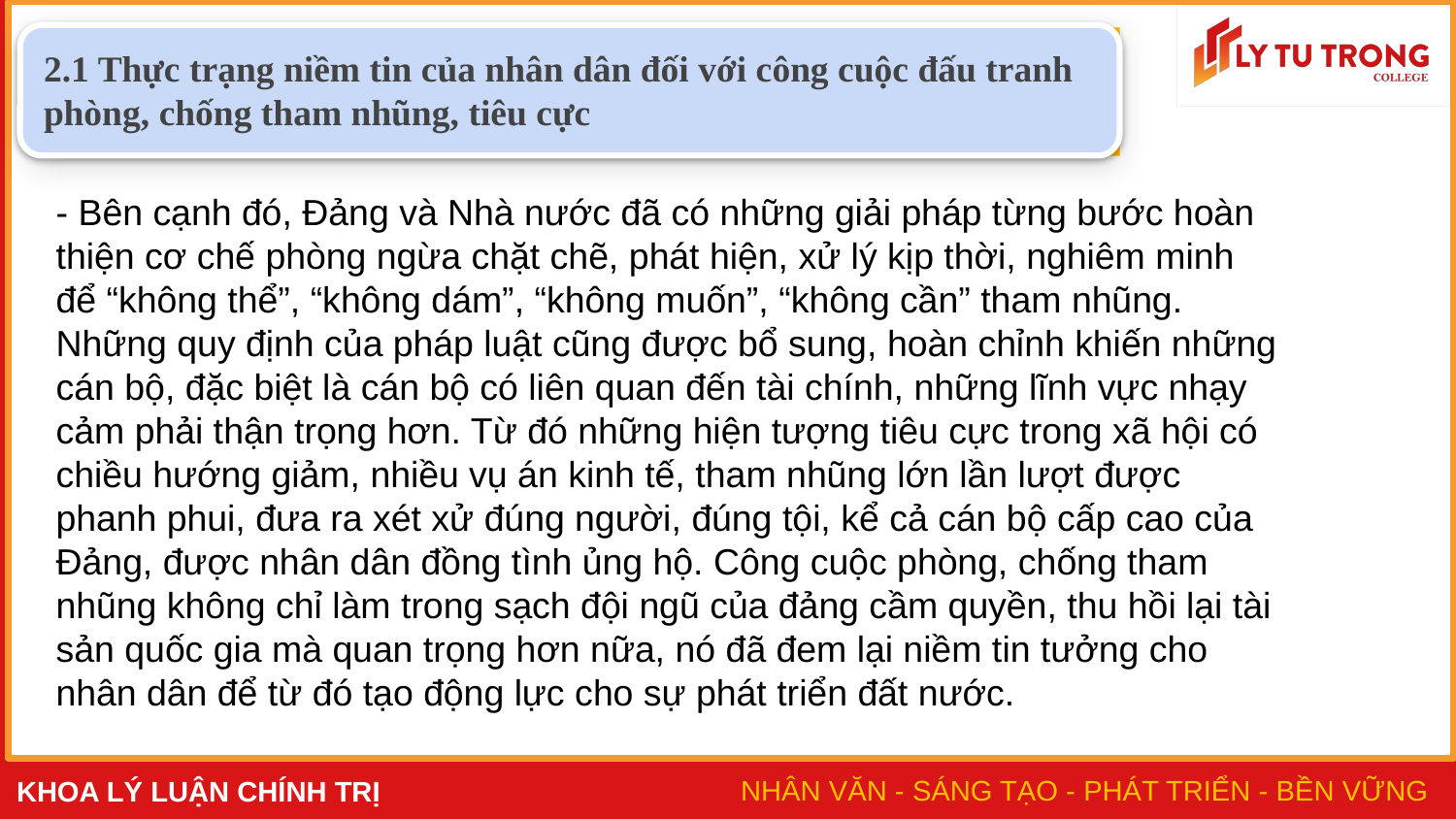

#
2.1 Thực trạng niềm tin của nhân dân đối với công cuộc đấu tranh phòng, chống tham nhũng, tiêu cực
- Bên cạnh đó, Đảng và Nhà nước đã có những giải pháp từng bước hoàn thiện cơ chế phòng ngừa chặt chẽ, phát hiện, xử lý kịp thời, nghiêm minh để “không thể”, “không dám”, “không muốn”, “không cần” tham nhũng. Những quy định của pháp luật cũng được bổ sung, hoàn chỉnh khiến những cán bộ, đặc biệt là cán bộ có liên quan đến tài chính, những lĩnh vực nhạy cảm phải thận trọng hơn. Từ đó những hiện tượng tiêu cực trong xã hội có chiều hướng giảm, nhiều vụ án kinh tế, tham nhũng lớn lần lượt được phanh phui, đưa ra xét xử đúng người, đúng tội, kể cả cán bộ cấp cao của Đảng, được nhân dân đồng tình ủng hộ. Công cuộc phòng, chống tham nhũng không chỉ làm trong sạch đội ngũ của đảng cầm quyền, thu hồi lại tài sản quốc gia mà quan trọng hơn nữa, nó đã đem lại niềm tin tưởng cho nhân dân để từ đó tạo động lực cho sự phát triển đất nước.